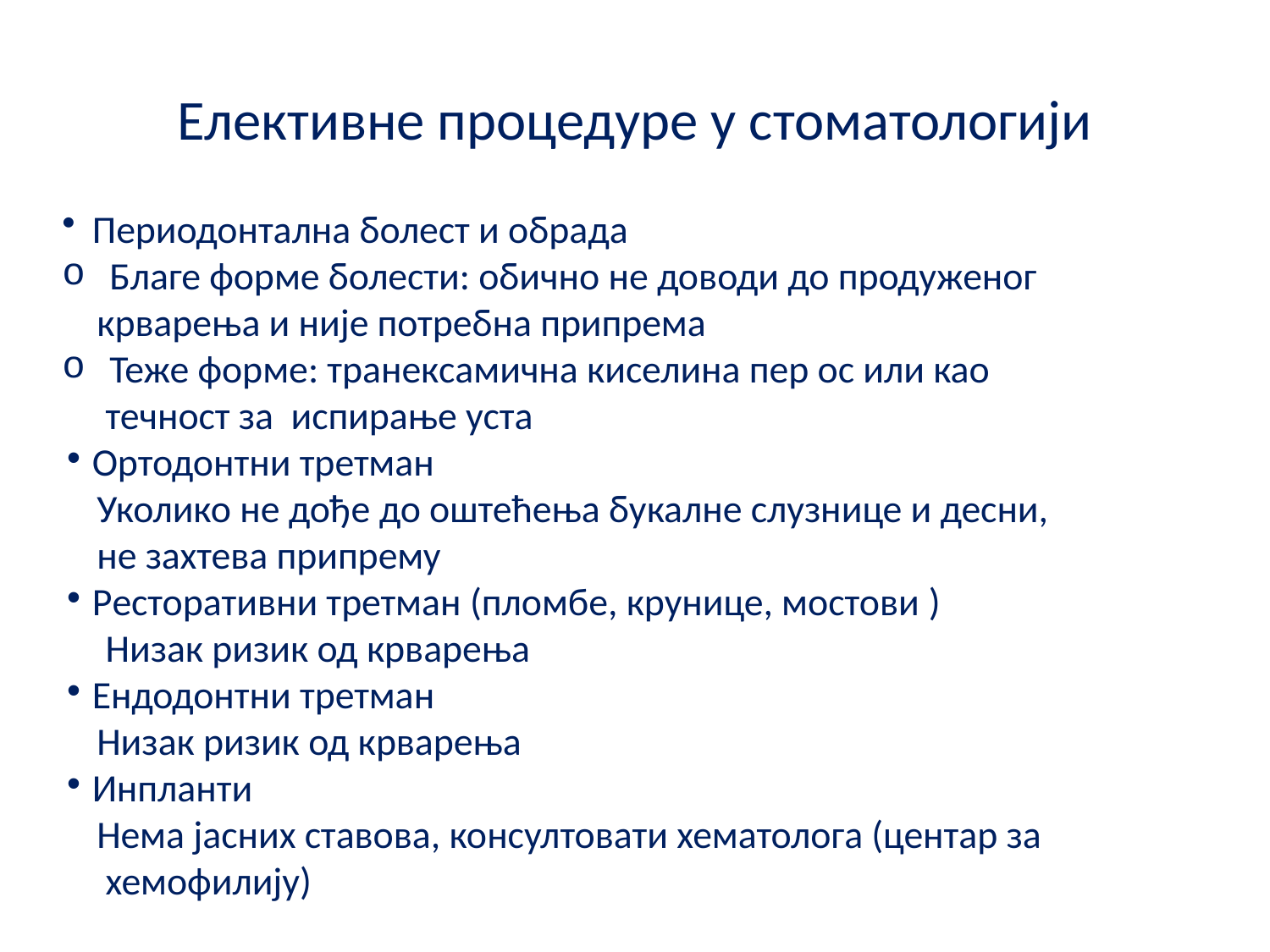

# Елективне процедуре у стоматологији
Периодонтална болест и обрада
  Благе форме болести: обично не доводи до продуженог
    крварења и није потребна припрема
  Теже форме: транексамична киселина пер ос или као
     течност за  испирање уста
Ортодонтни третман
    Уколико не дође до оштећења букалне слузнице и десни,
    не захтева припрему
Ресторативни третман (пломбе, крунице, мостови )
     Низак ризик од крварења
Ендодонтни третман
    Низак ризик од крварења
Инпланти
    Нема јасних ставова, консултовати хематолога (центар за
     хемофилију)